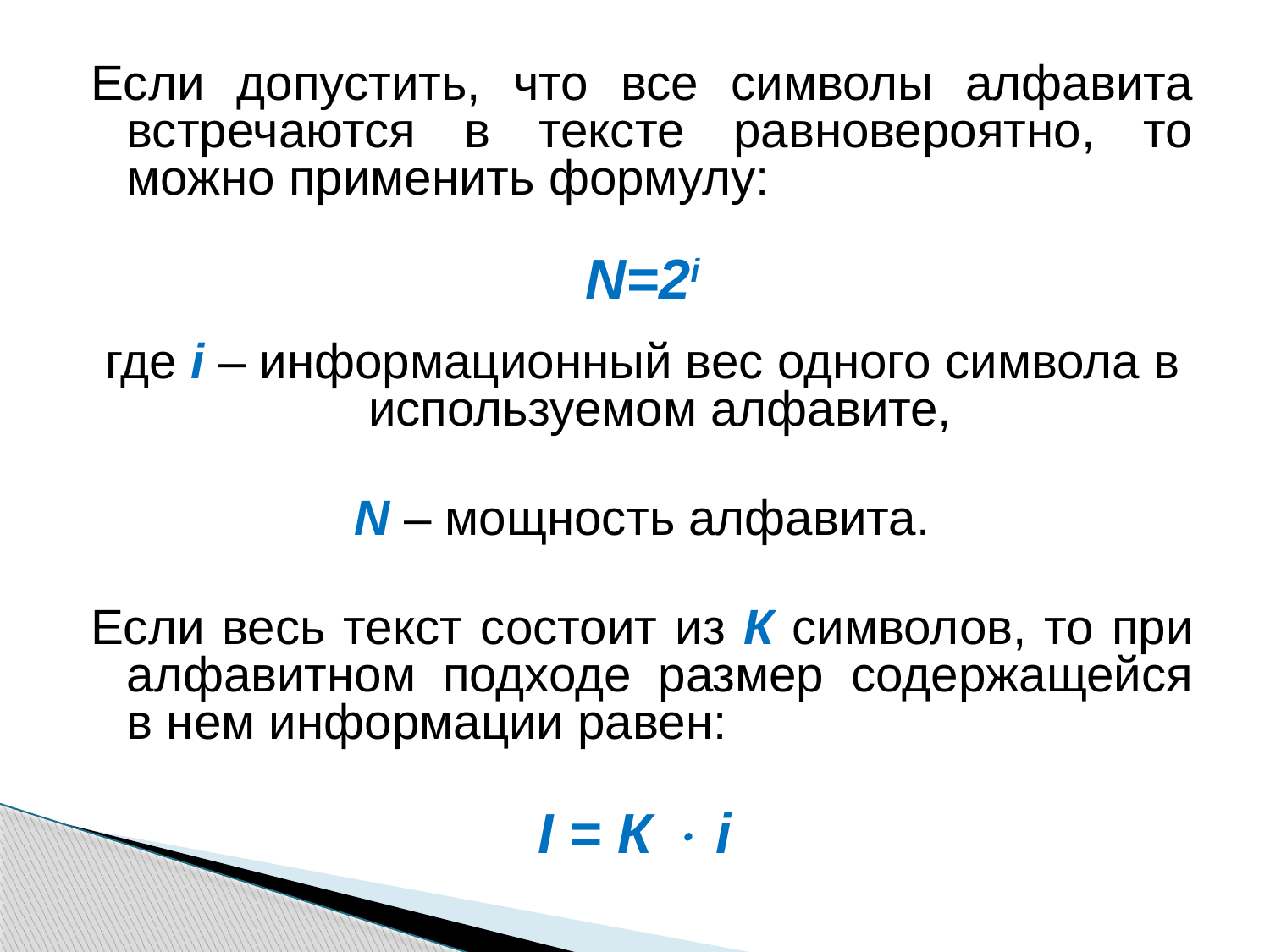

Если допустить, что все символы алфавита встречаются в тексте равновероятно, то можно применить формулу:

N=2i

где i – информационный вес одного символа в используемом алфавите,

N – мощность алфавита.

Если весь текст состоит из К символов, то при алфавитном подходе размер содержащейся в нем информации равен:

I = К ⋅ i